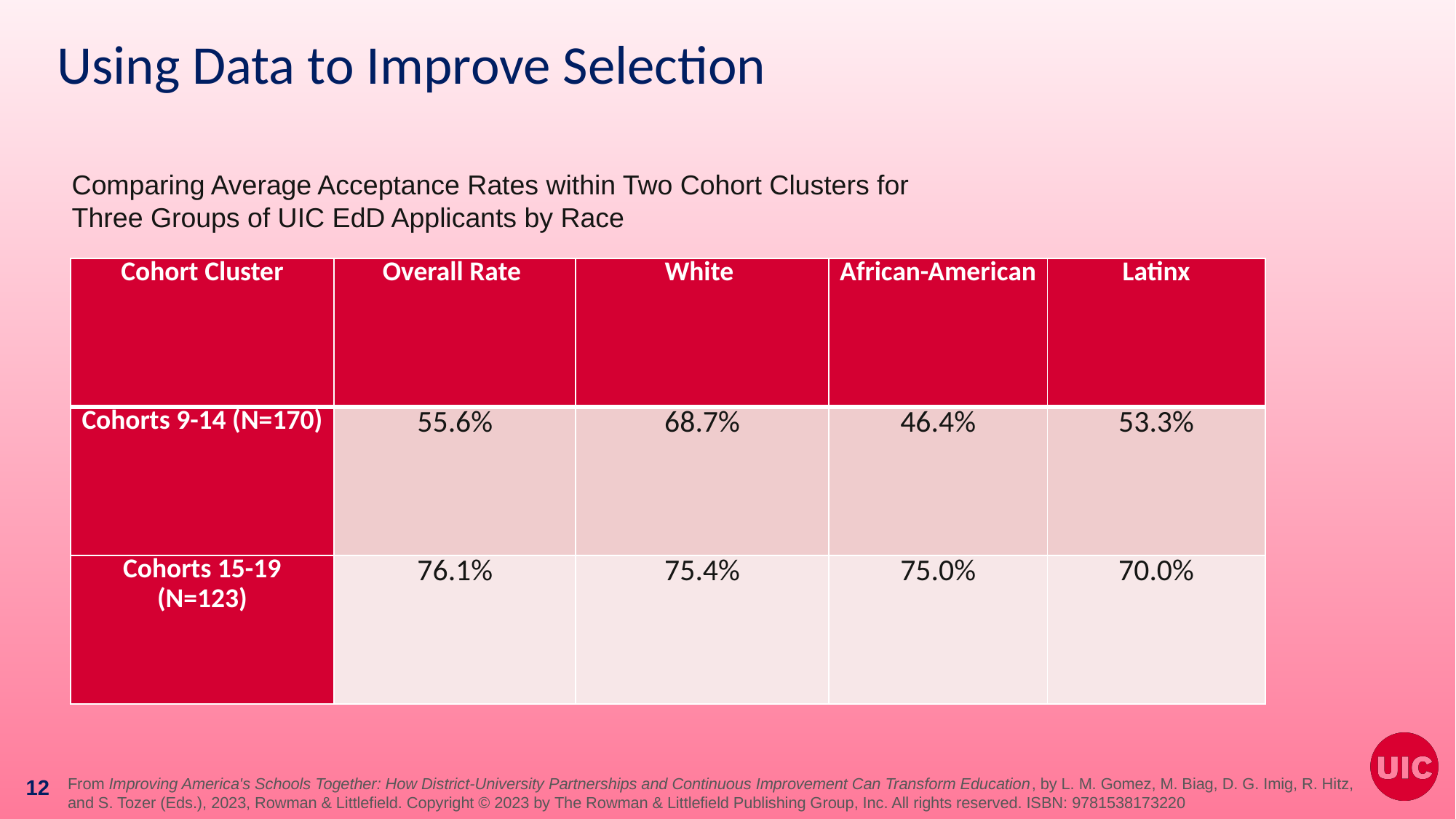

# Using Data to Improve Selection
Comparing Average Acceptance Rates within Two Cohort Clusters for
Three Groups of UIC EdD Applicants by Race

| Cohort Cluster | Overall Rate | White | African-American | Latinx |
| --- | --- | --- | --- | --- |
| Cohorts 9-14 (N=170) | 55.6% | 68.7% | 46.4% | 53.3% |
| Cohorts 15-19 (N=123) | 76.1% | 75.4% | 75.0% | 70.0% |

From Improving America's Schools Together: How District-University Partnerships and Continuous Improvement Can Transform Education, by L. M. Gomez, M. Biag, D. G. Imig, R. Hitz, and S. Tozer (Eds.), 2023, Rowman & Littlefield. Copyright © 2023 by The Rowman & Littlefield Publishing Group, Inc. All rights reserved. ISBN: 9781538173220